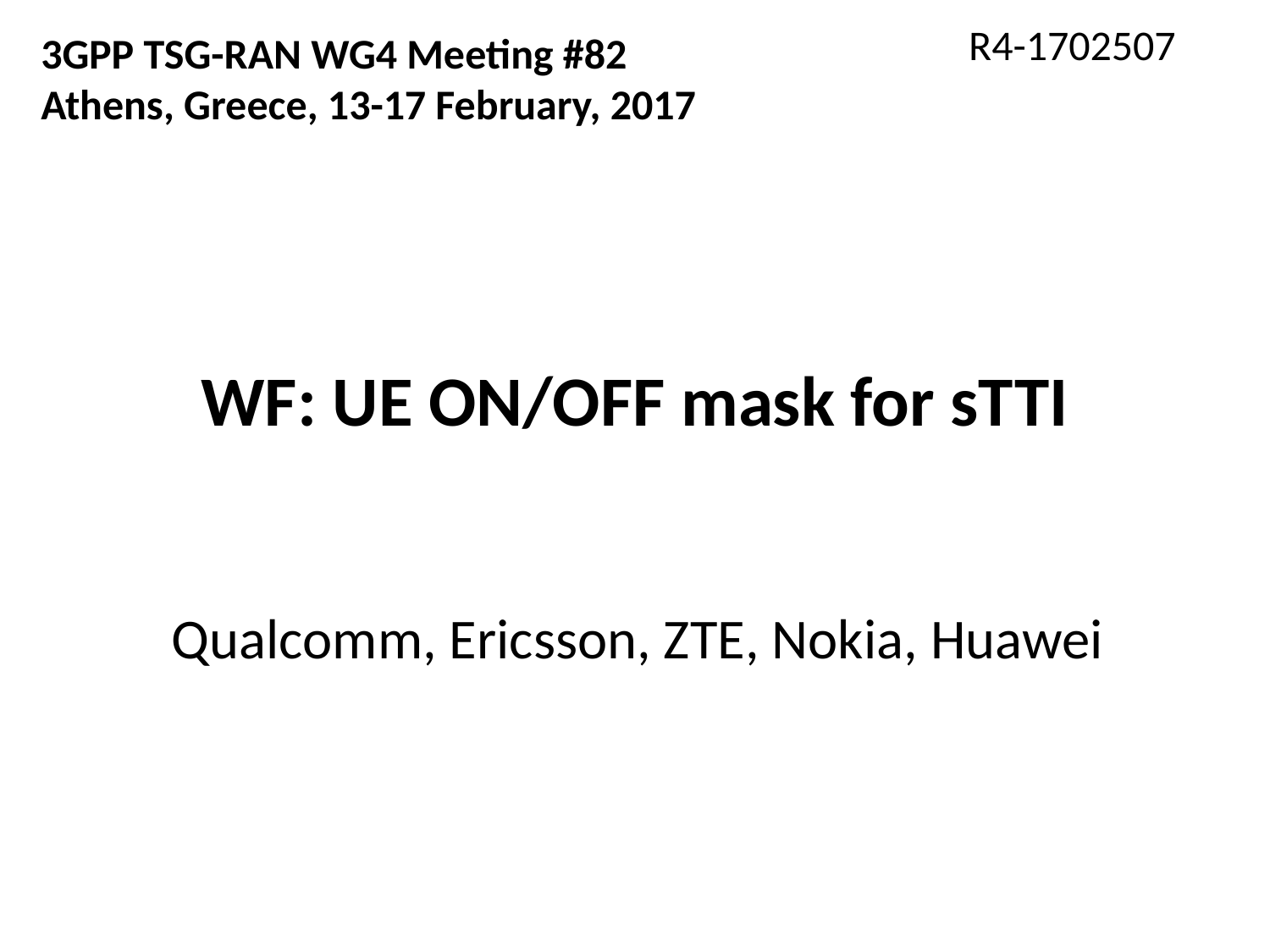

R4-1702507
3GPP TSG-RAN WG4 Meeting #82
Athens, Greece, 13-17 February, 2017
# WF: UE ON/OFF mask for sTTI
Qualcomm, Ericsson, ZTE, Nokia, Huawei